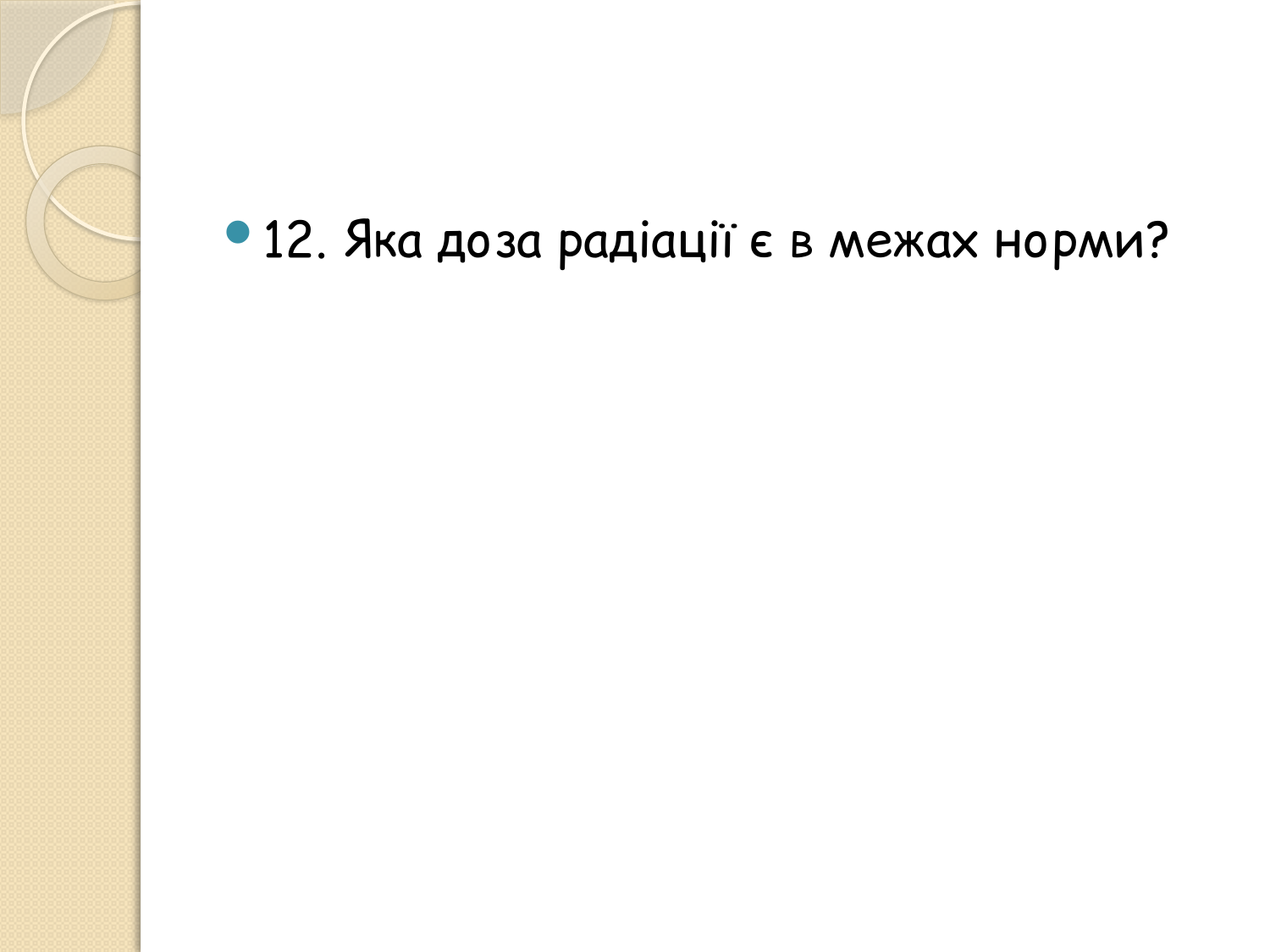

#
12. Яка доза радіації є в межах норми?